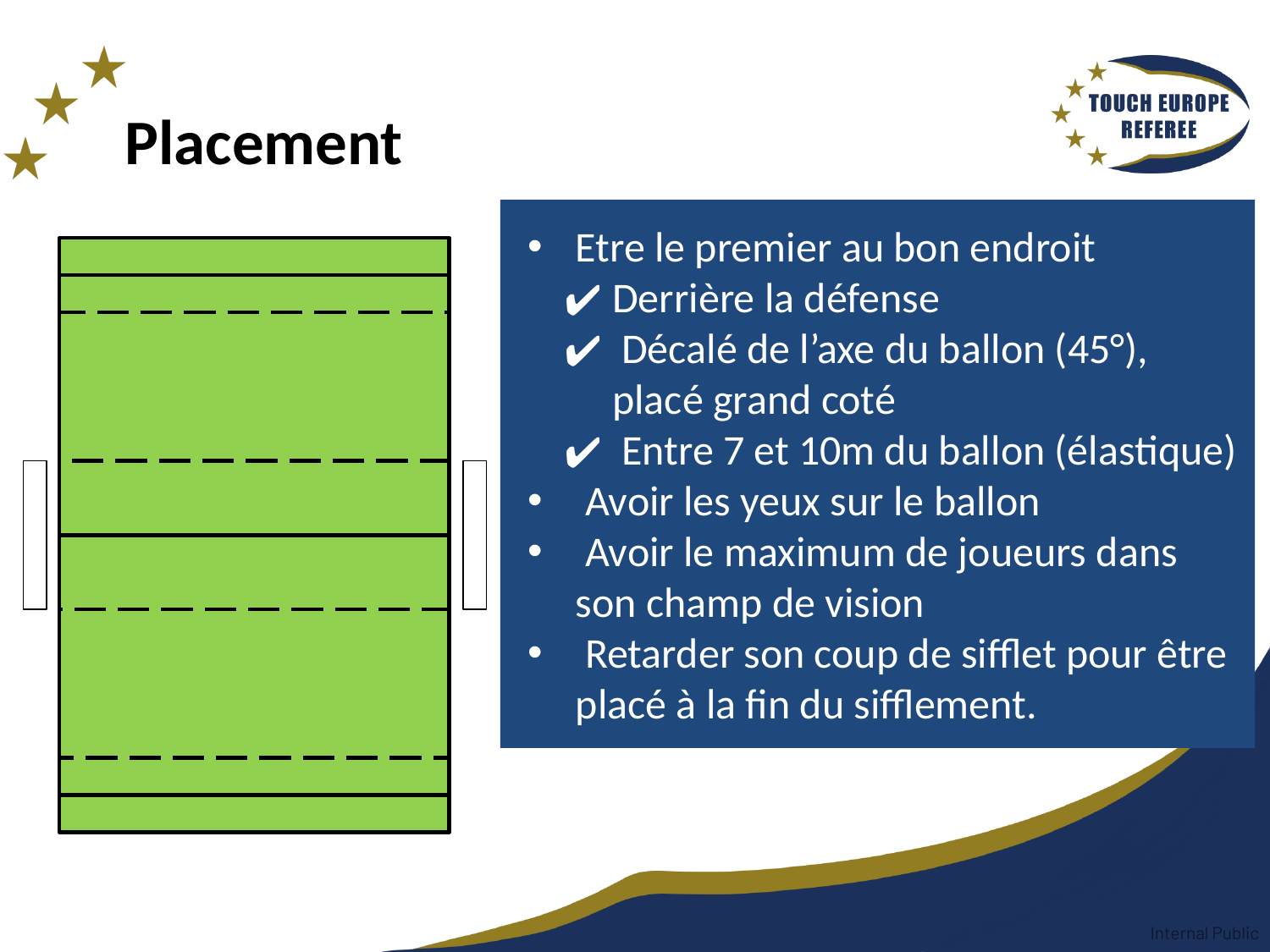

# Placement
Etre le premier au bon endroit
Derrière la défense
 Décalé de l’axe du ballon (45°), placé grand coté
 Entre 7 et 10m du ballon (élastique)
 Avoir les yeux sur le ballon
 Avoir le maximum de joueurs dans son champ de vision
 Retarder son coup de sifflet pour être placé à la fin du sifflement.